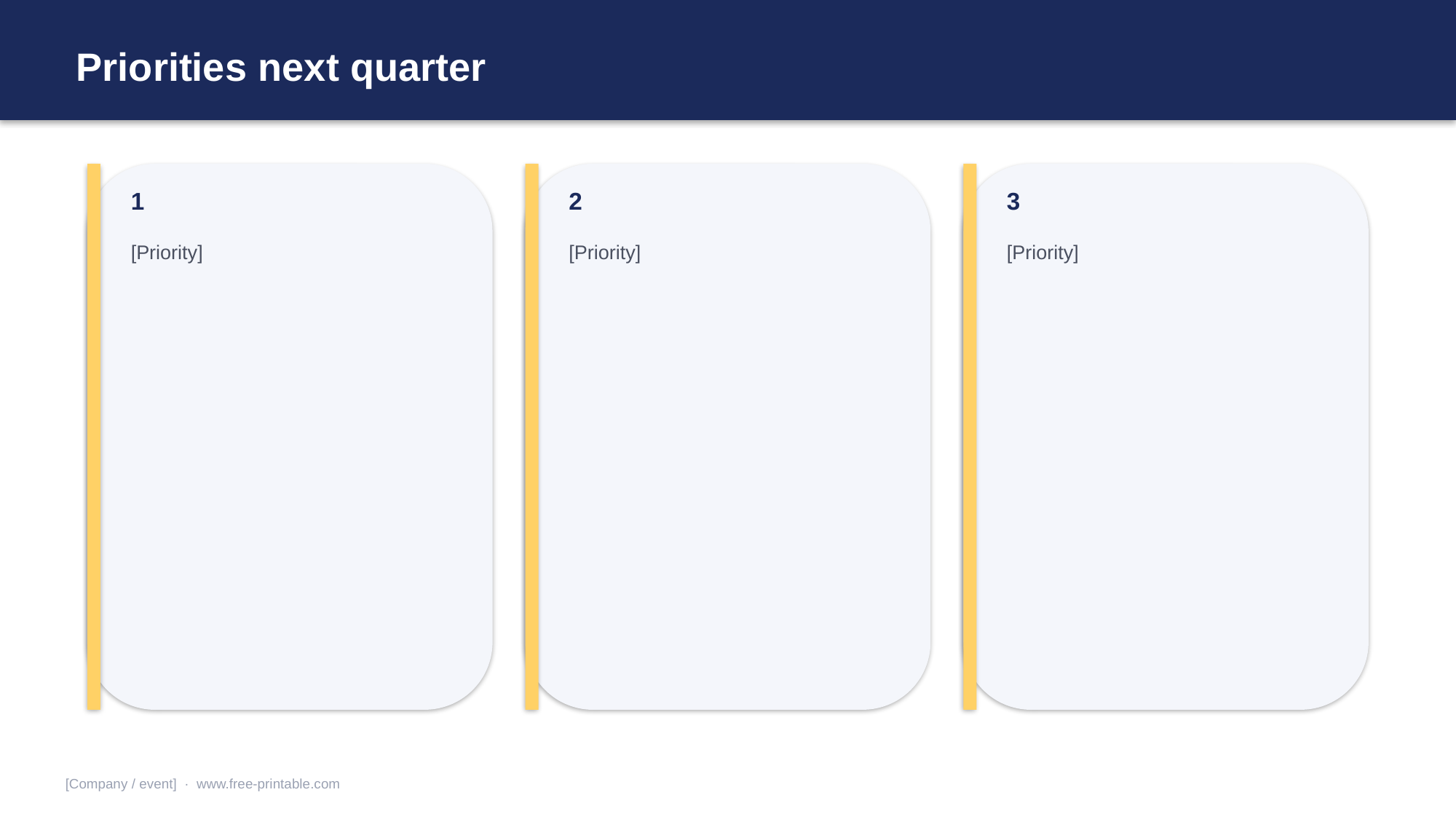

Priorities next quarter

1
2
3
[Priority]
[Priority]
[Priority]
[Company / event]  ·  www.free-printable.com